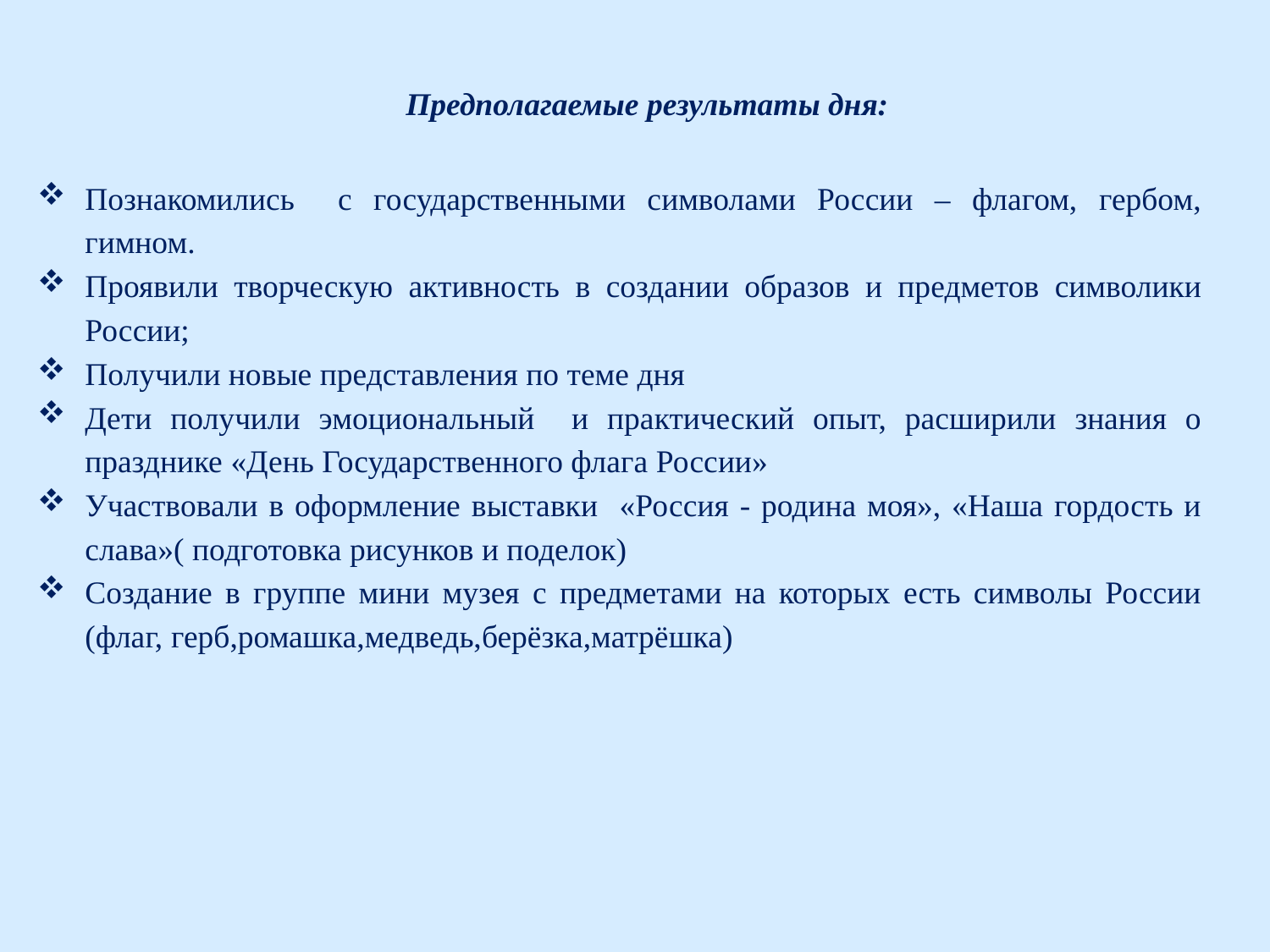

Предполагаемые результаты дня:

Познакомились  с государственными символами России – флагом, гербом, гимном.
Проявили творческую активность в создании образов и предметов символики России;
Получили новые представления по теме дня
Дети получили эмоциональный  и практический опыт, расширили знания о празднике «День Государственного флага России»
Участвовали в оформление выставки  «Россия - родина моя», «Наша гордость и слава»( подготовка рисунков и поделок)
Создание в группе мини музея с предметами на которых есть символы России (флаг, герб,ромашка,медведь,берёзка,матрёшка)